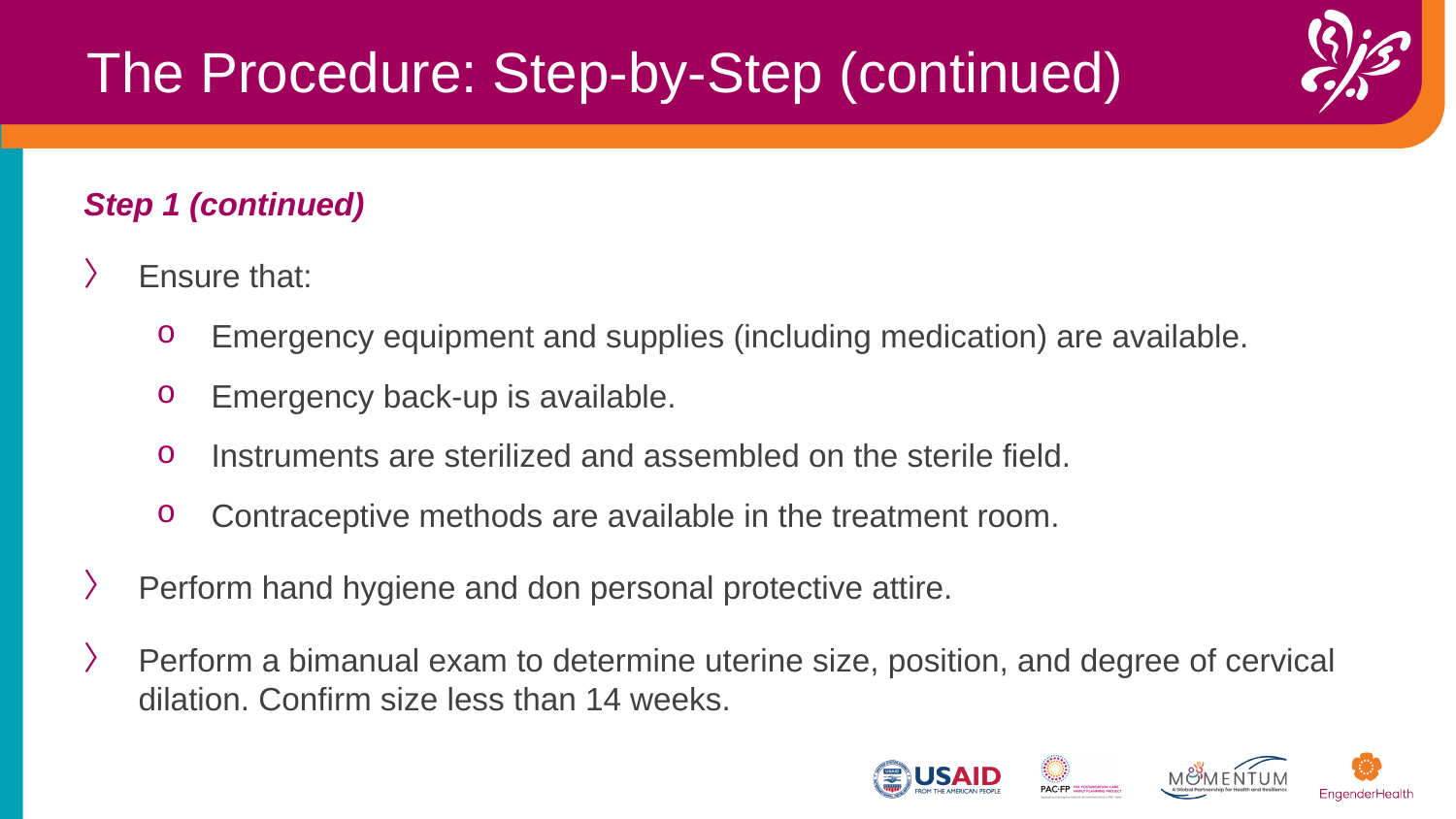

The Procedure: Step-by-Step (continued)
Step 1 (continued)
Ensure that:
Emergency equipment and supplies (including medication) are available.
Emergency back-up is available.
Instruments are sterilized and assembled on the sterile field.
Contraceptive methods are available in the treatment room.
Perform hand hygiene and don personal protective attire.
Perform a bimanual exam to determine uterine size, position, and degree of cervical dilation. Confirm size less than 14 weeks.